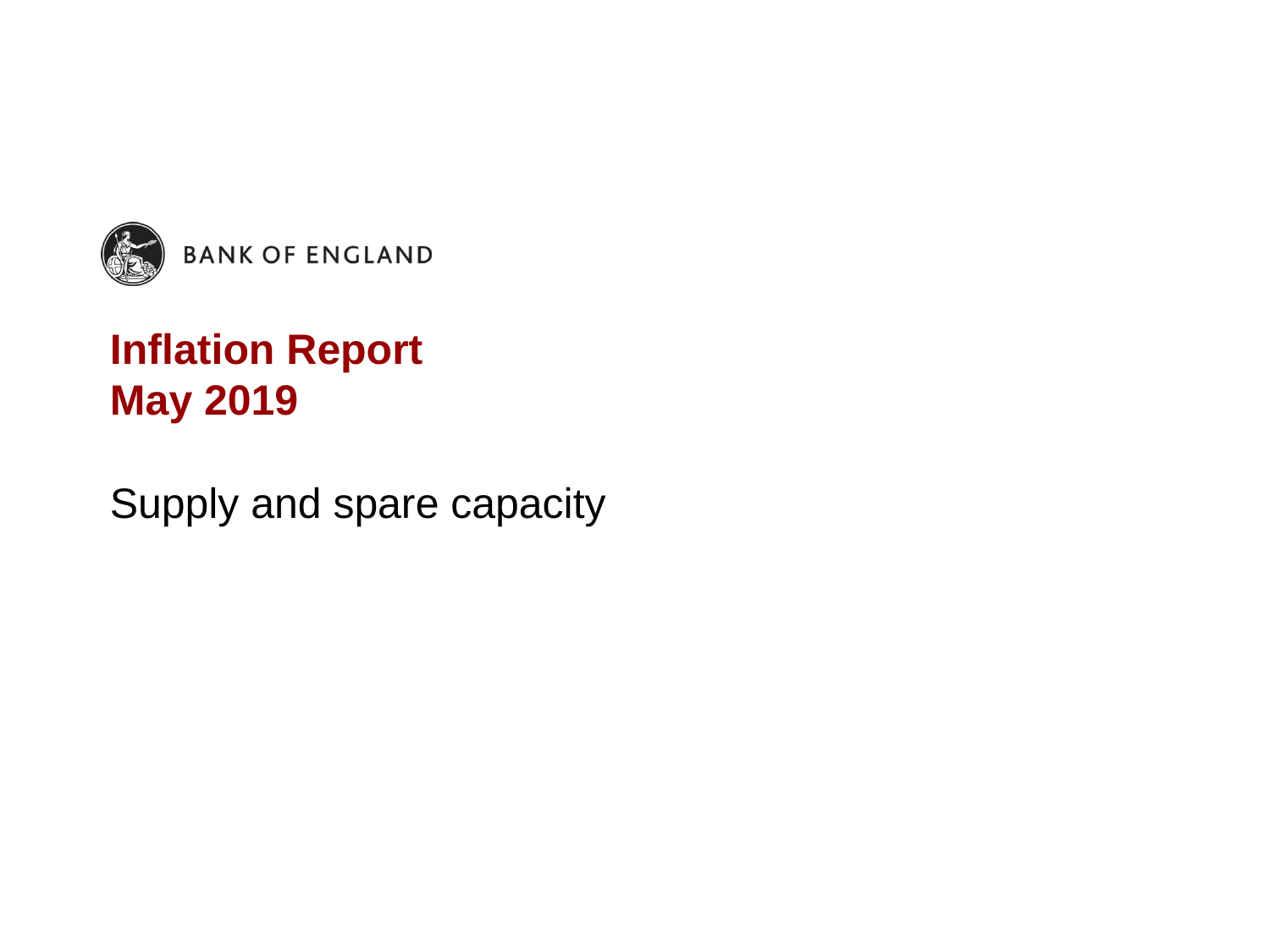

# Inflation Report May 2019
Supply and spare capacity